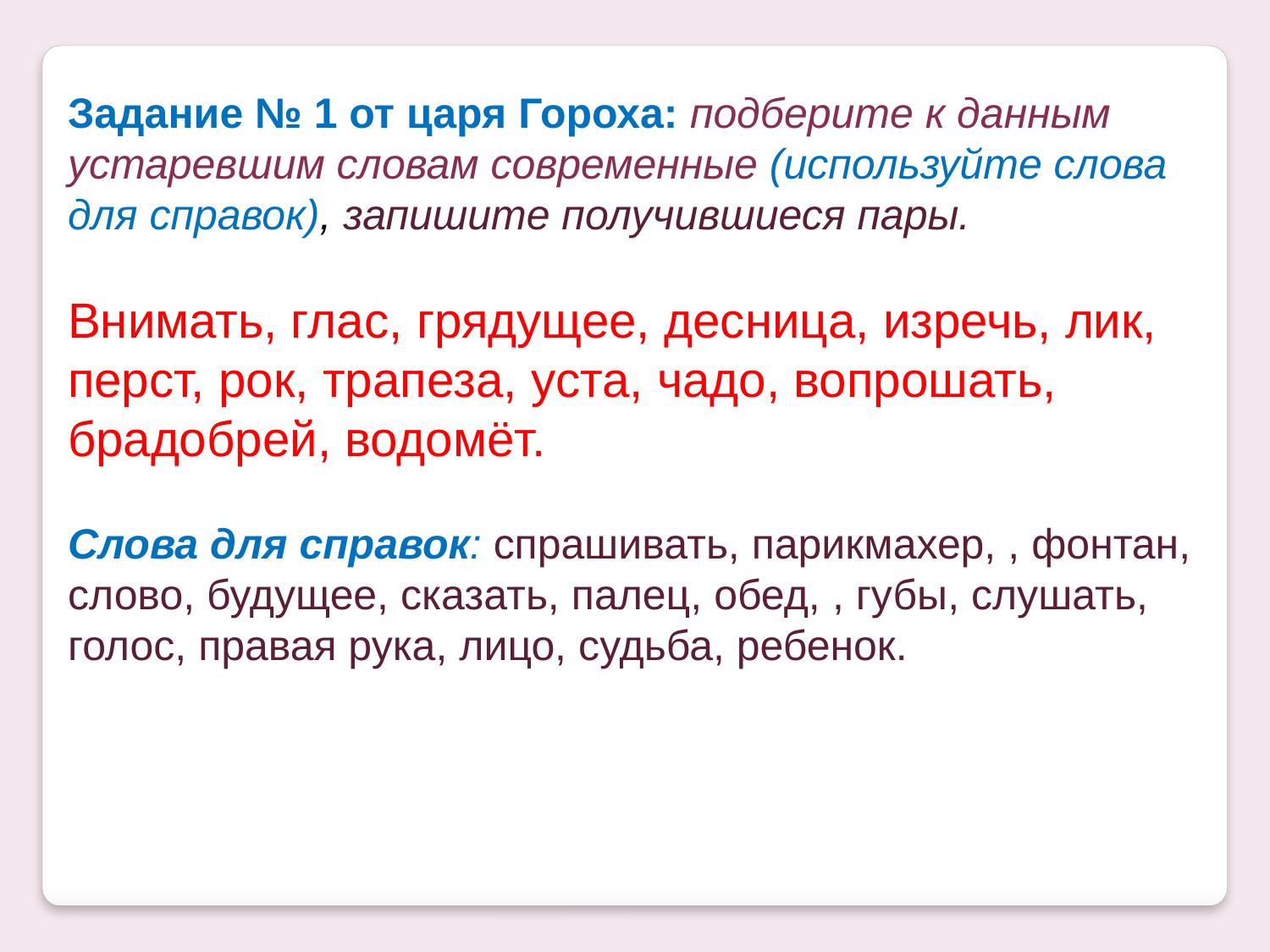

Задание № 1 от царя Гороха: подберите к данным устаревшим словам современные (используйте слова для справок), запишите получившиеся пары.

Внимать, глас, грядущее, десница, изречь, лик, перст, рок, трапеза, уста, чадо, вопрошать, брадобрей, водомёт.

Слова для справок: спрашивать, парикмахер, , фонтан, слово, будущее, сказать, палец, обед, , губы, слушать, голос, правая рука, лицо, судьба, ребенок.